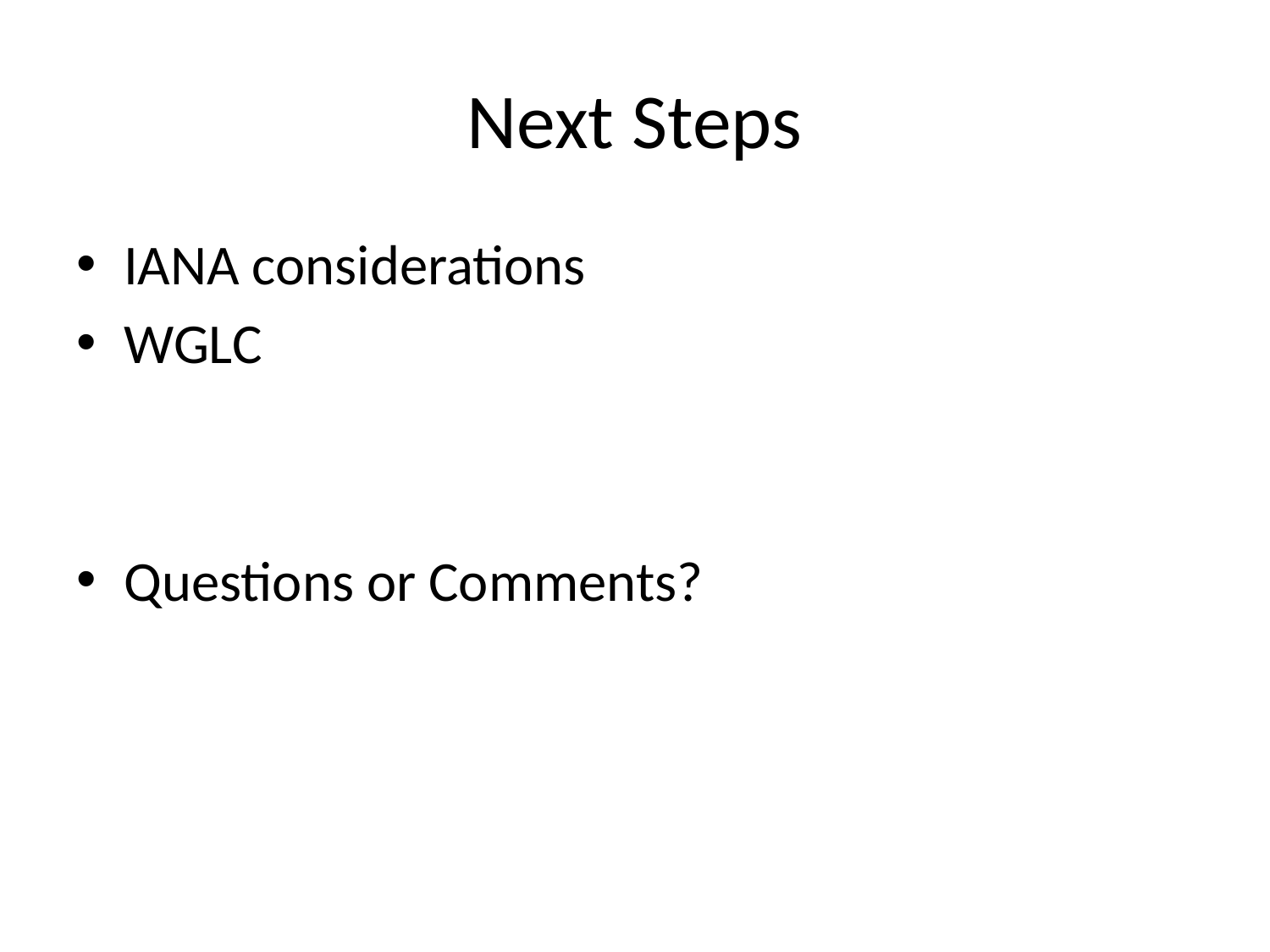

# Next Steps
IANA considerations
WGLC

Questions or Comments?